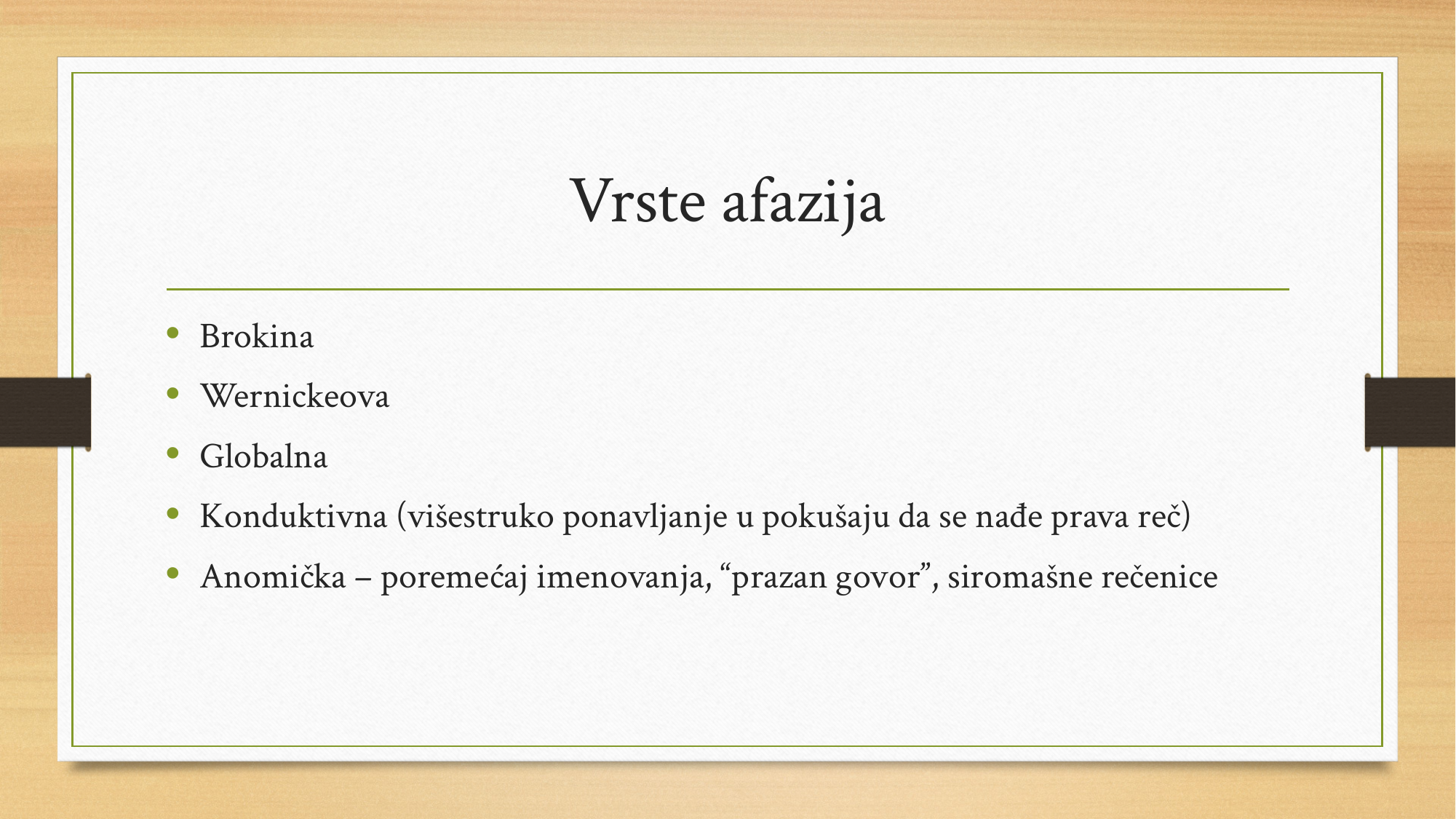

# Vrste afazija
Brokina
Wernickeova
Globalna
Konduktivna (višestruko ponavljanje u pokušaju da se nađe prava reč)
Anomička – poremećaj imenovanja, “prazan govor”, siromašne rečenice